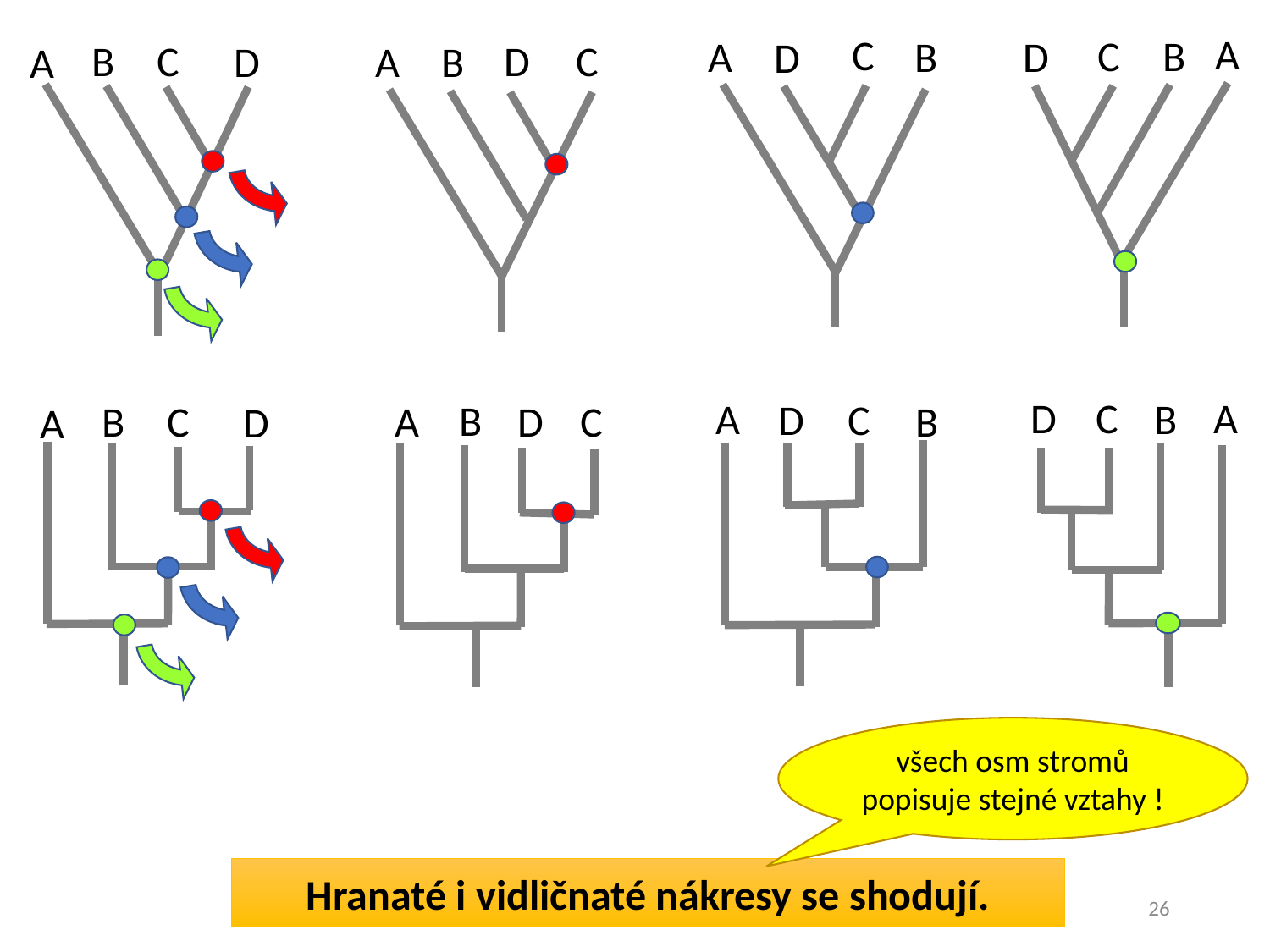

A
B
C
D

C
A
B
D

C
B
D
A

D
C
B
A

A
C
D
B

A
D
C
B

B
D
A
C

C
B
D
A

všech osm stromů popisuje stejné vztahy !
Hranaté i vidličnaté nákresy se shodují.
26